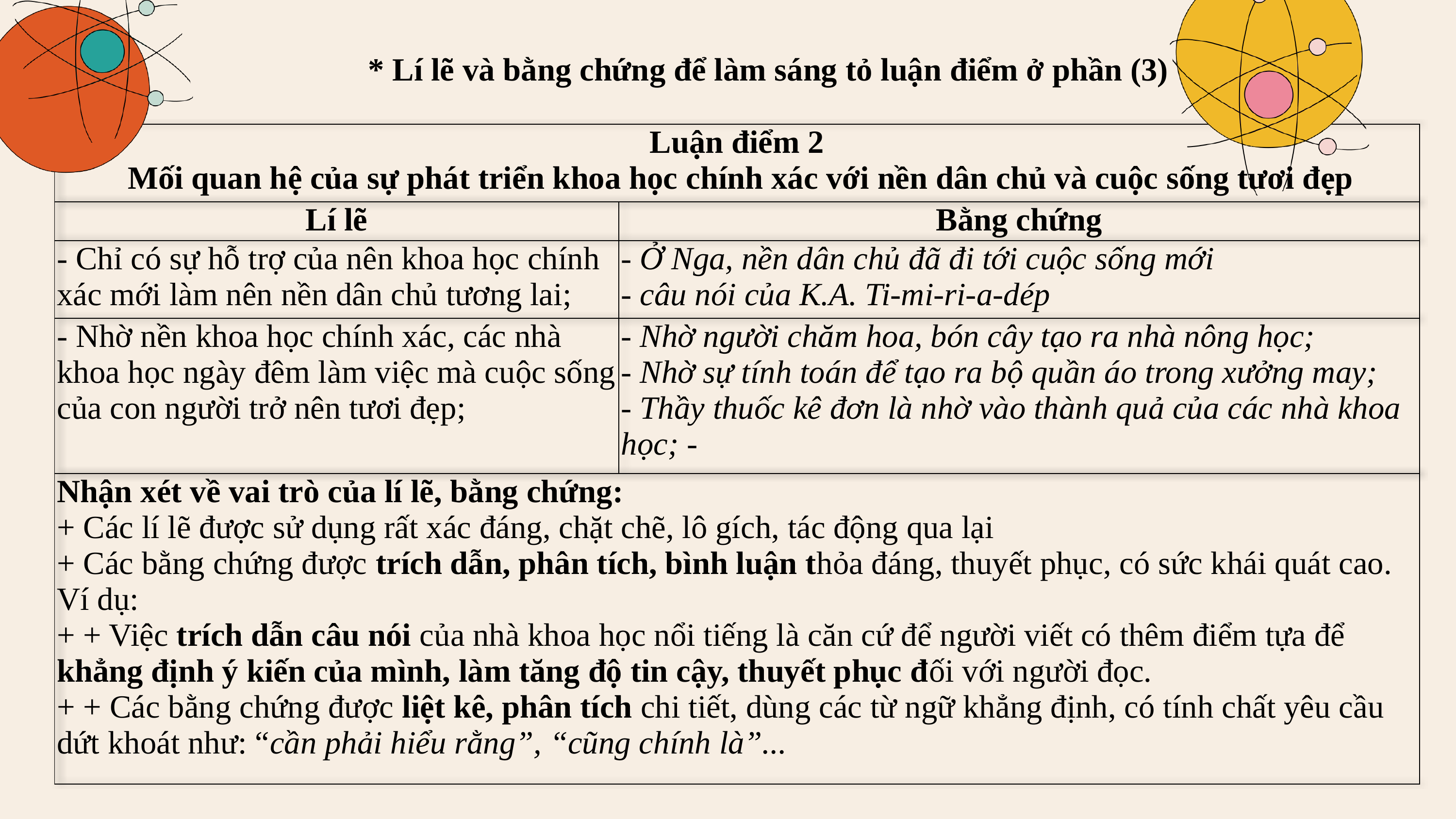

* Lí lẽ và bằng chứng để làm sáng tỏ luận điểm ở phần (3)
| Luận điểm 2 Mối quan hệ của sự phát triển khoa học chính xác với nền dân chủ và cuộc sống tươi đẹp |  |
| --- | --- |
| Lí lẽ | Bằng chứng |
| - Chỉ có sự hỗ trợ của nên khoa học chính xác mới làm nên nền dân chủ tương lai; | - Ở Nga, nền dân chủ đã đi tới cuộc sống mới - câu nói của K.A. Ti-mi-ri-a-dép |
| - Nhờ nền khoa học chính xác, các nhà khoa học ngày đêm làm việc mà cuộc sống của con người trở nên tươi đẹp; | - Nhờ người chăm hoa, bón cây tạo ra nhà nông học; - Nhờ sự tính toán để tạo ra bộ quần áo trong xưởng may; - Thầy thuốc kê đơn là nhờ vào thành quả của các nhà khoa học; - |
| Nhận xét về vai trò của lí lẽ, bằng chứng: + Các lí lẽ được sử dụng rất xác đáng, chặt chẽ, lô gích, tác động qua lại + Các bằng chứng được trích dẫn, phân tích, bình luận thỏa đáng, thuyết phục, có sức khái quát cao. Ví dụ: + + Việc trích dẫn câu nói của nhà khoa học nổi tiếng là căn cứ để người viết có thêm điểm tựa để khẳng định ý kiến của mình, làm tăng độ tin cậy, thuyết phục đối với người đọc. + + Các bằng chứng được liệt kê, phân tích chi tiết, dùng các từ ngữ khẳng định, có tính chất yêu cầu dứt khoát như: “cần phải hiểu rằng”, “cũng chính là”... |  |